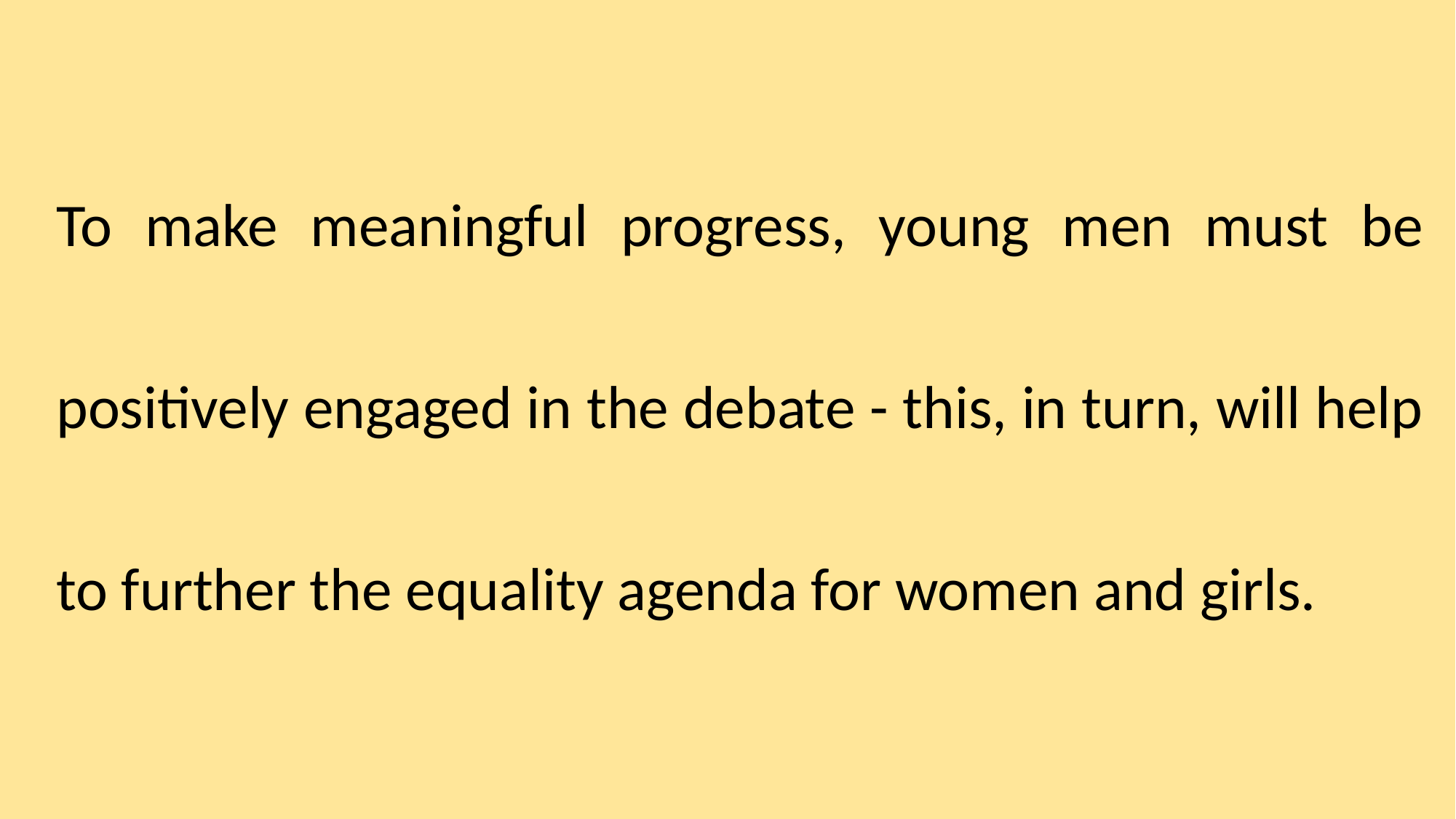

To make meaningful progress, young men must be positively engaged in the debate - this, in turn, will help to further the equality agenda for women and girls.